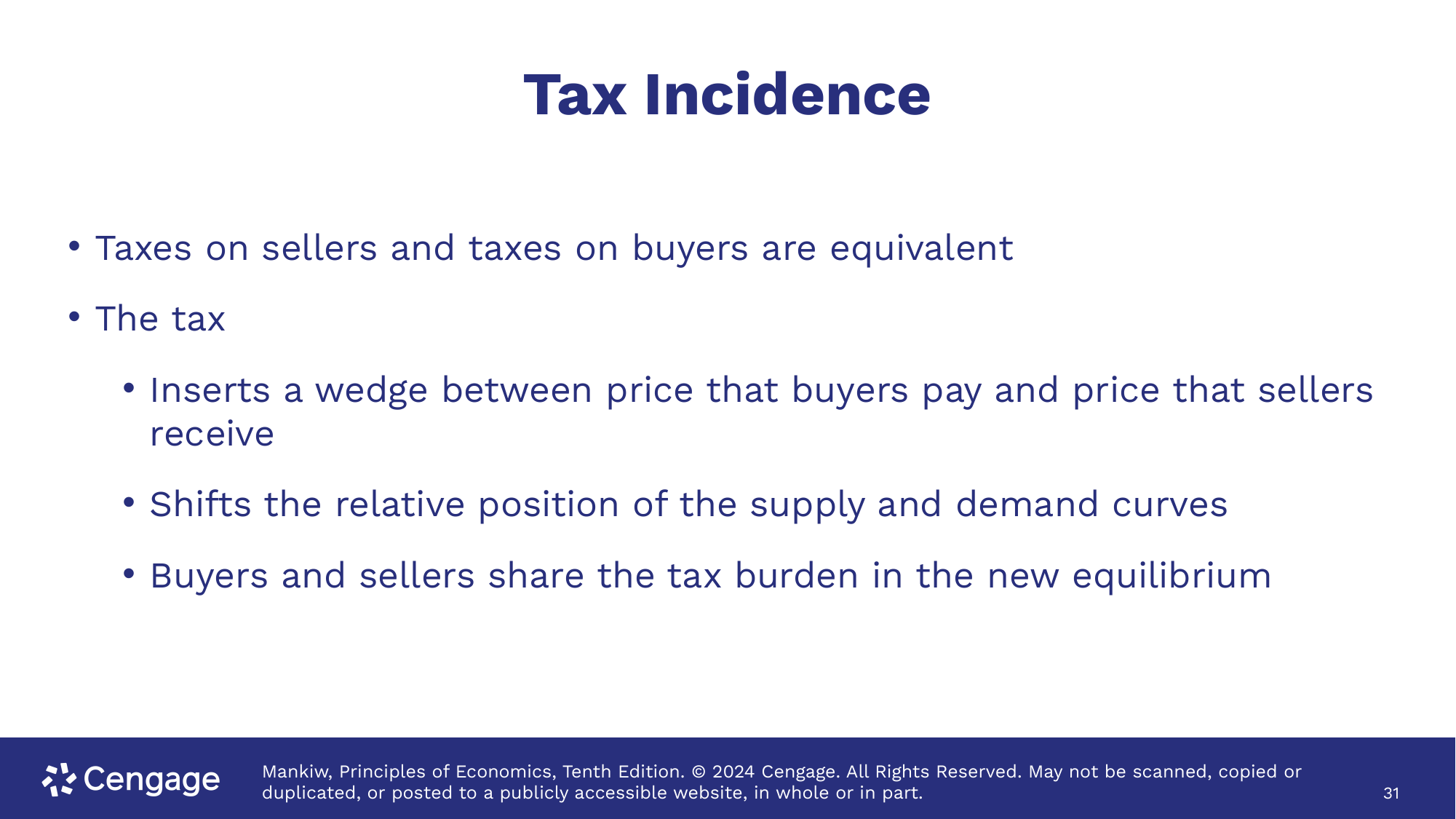

# Tax Incidence
Taxes on sellers and taxes on buyers are equivalent
The tax
Inserts a wedge between price that buyers pay and price that sellers receive
Shifts the relative position of the supply and demand curves
Buyers and sellers share the tax burden in the new equilibrium